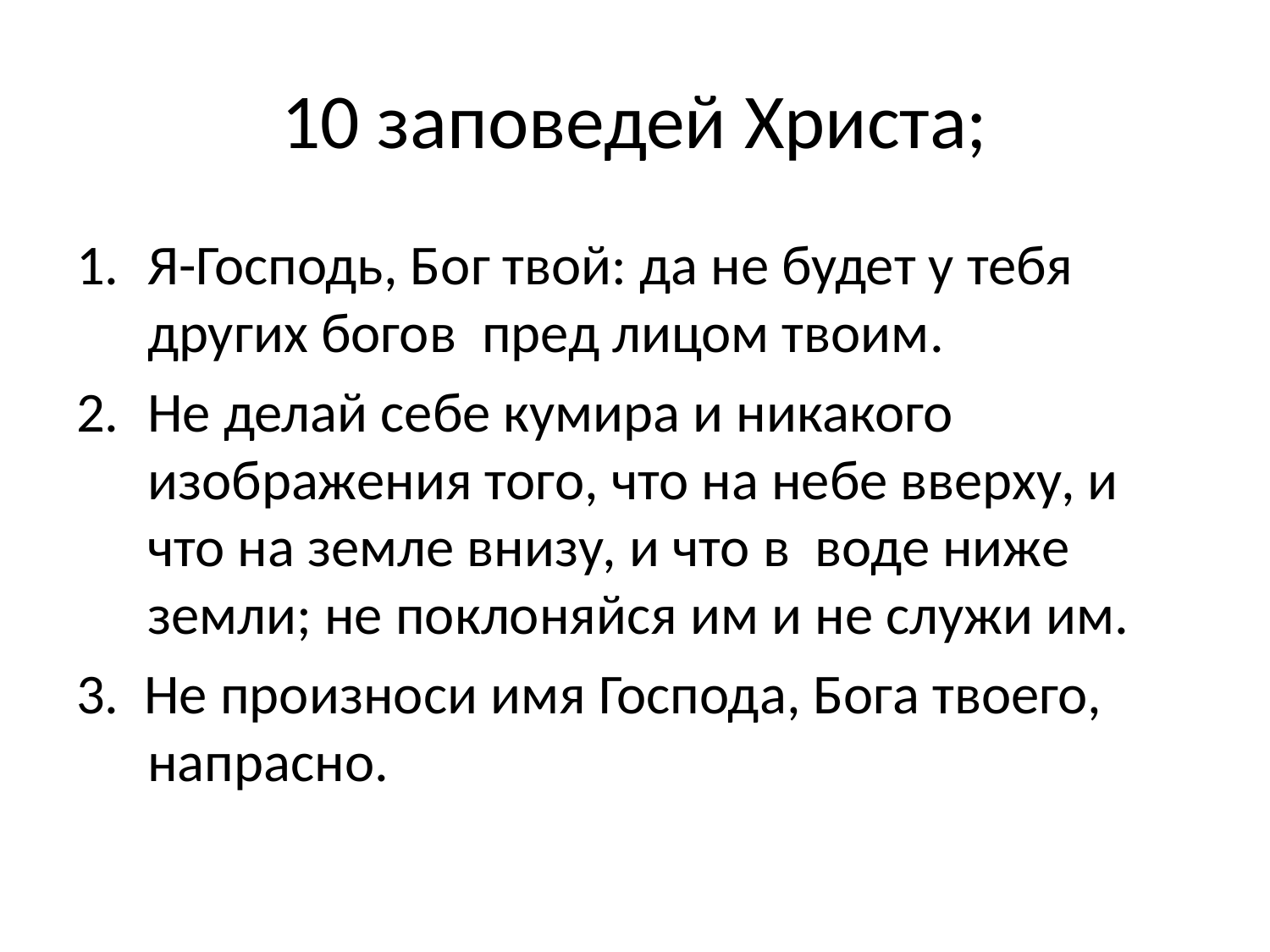

# 10 заповедей Христа;
Я-Господь, Бог твой: да не будет у тебя других богов  пред лицом твоим.
Не делай себе кумира и никакого изображения того, что на небе вверху, и что на земле внизу, и что в  воде ниже земли; не поклоняйся им и не служи им.
3.  Не произноси имя Господа, Бога твоего, напрасно.